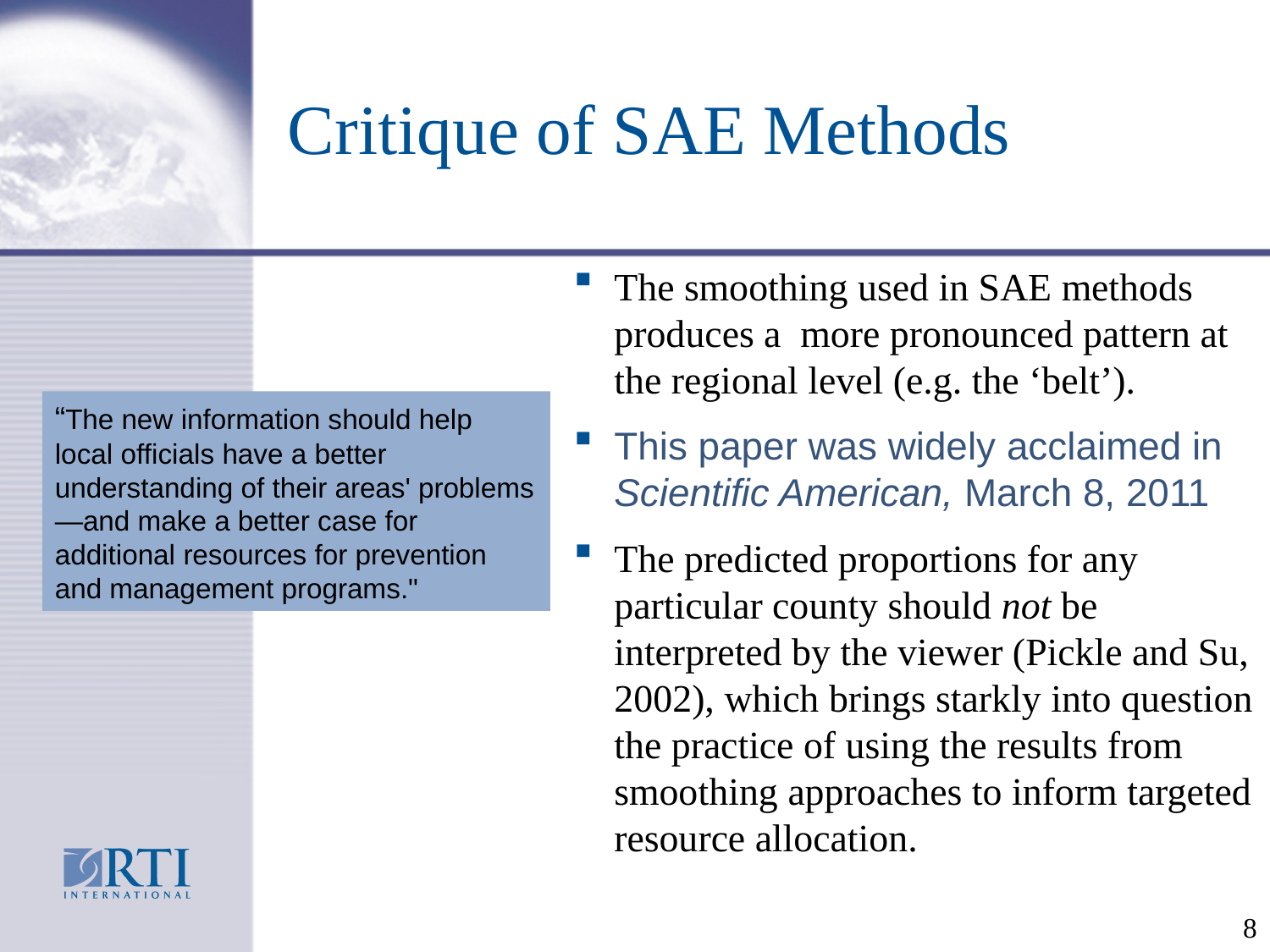

# Critique of SAE Methods
The smoothing used in SAE methods produces a  more pronounced pattern at the regional level (e.g. the ‘belt’).
This paper was widely acclaimed in Scientific American, March 8, 2011
The predicted proportions for any particular county should not be interpreted by the viewer (Pickle and Su, 2002), which brings starkly into question the practice of using the results from smoothing approaches to inform targeted resource allocation.
“The new information should help local officials have a better understanding of their areas' problems—and make a better case for additional resources for prevention and management programs."
8